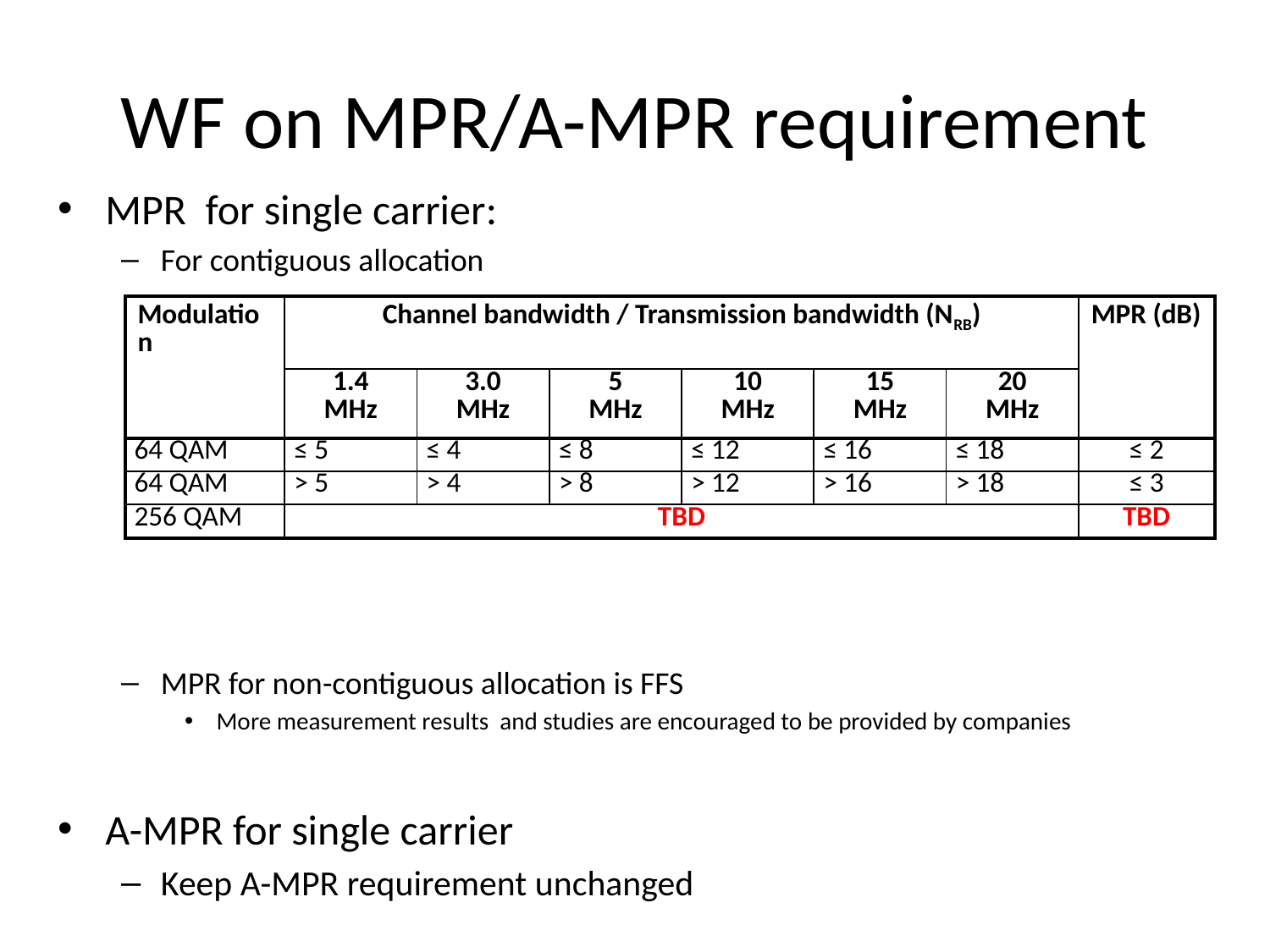

# WF on MPR/A-MPR requirement
MPR  for single carrier:
For contiguous allocation

MPR for non-contiguous allocation is FFS
More measurement results  and studies are encouraged to be provided by companies

A-MPR for single carrier
Keep A-MPR requirement unchanged
| Modulation | Channel bandwidth / Transmission bandwidth (NRB) |  |  |  |  |  | MPR (dB) |
| --- | --- | --- | --- | --- | --- | --- | --- |
|  | 1.4 MHz | 3.0 MHz | 5 MHz | 10 MHz | 15 MHz | 20 MHz |  |
| 64 QAM | ≤ 5 | ≤ 4 | ≤ 8 | ≤ 12 | ≤ 16 | ≤ 18 | ≤ 2 |
| 64 QAM | > 5 | > 4 | > 8 | > 12 | > 16 | > 18 | ≤ 3 |
| 256 QAM | TBD |  |  |  |  |  | TBD |